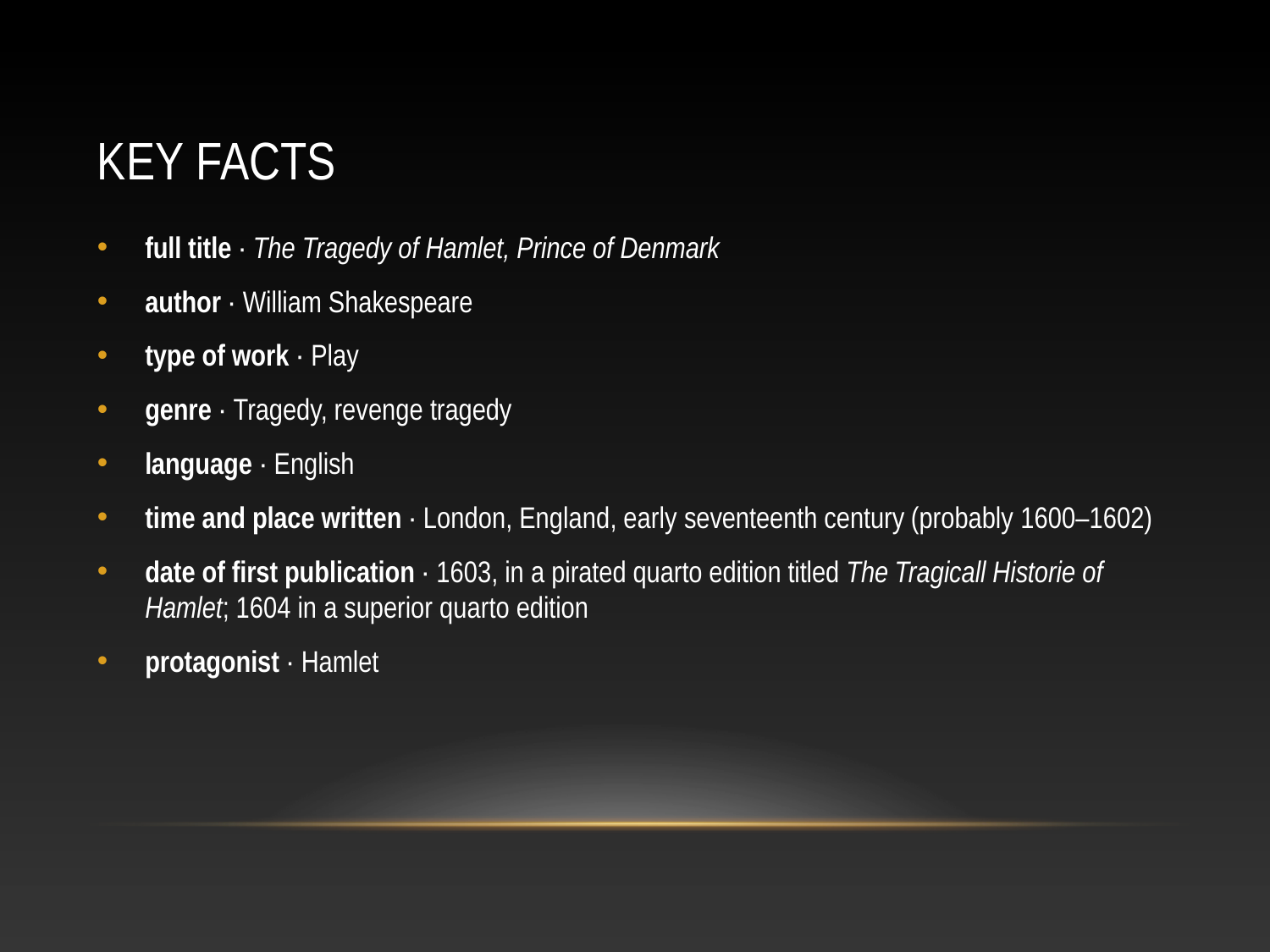

# KEY FACTS
•
•
•
•
•
•
•
full title · The Tragedy of Hamlet, Prince of Denmark
author · William Shakespeare
type of work · Play
genre · Tragedy, revenge tragedy
language · English
time and place written · London, England, early seventeenth century (probably 1600–1602)
date of first publication · 1603, in a pirated quarto edition titled The Tragicall Historie of  Hamlet; 1604 in a superior quarto edition
protagonist · Hamlet
•